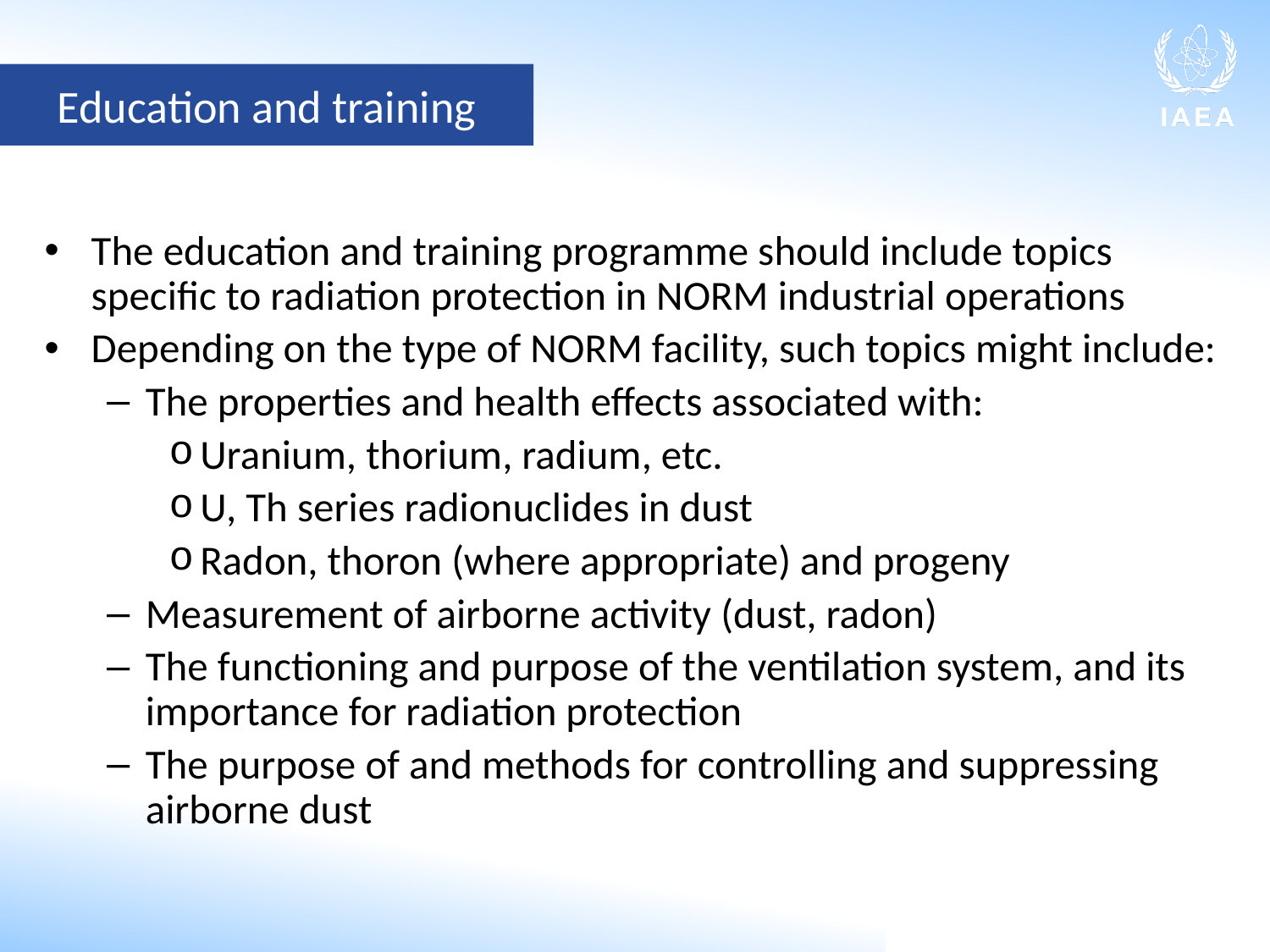

Education and training
The education and training programme should include topics specific to radiation protection in NORM industrial operations
Depending on the type of NORM facility, such topics might include:
The properties and health effects associated with:
Uranium, thorium, radium, etc.
U, Th series radionuclides in dust
Radon, thoron (where appropriate) and progeny
Measurement of airborne activity (dust, radon)
The functioning and purpose of the ventilation system, and its importance for radiation protection
The purpose of and methods for controlling and suppressing airborne dust